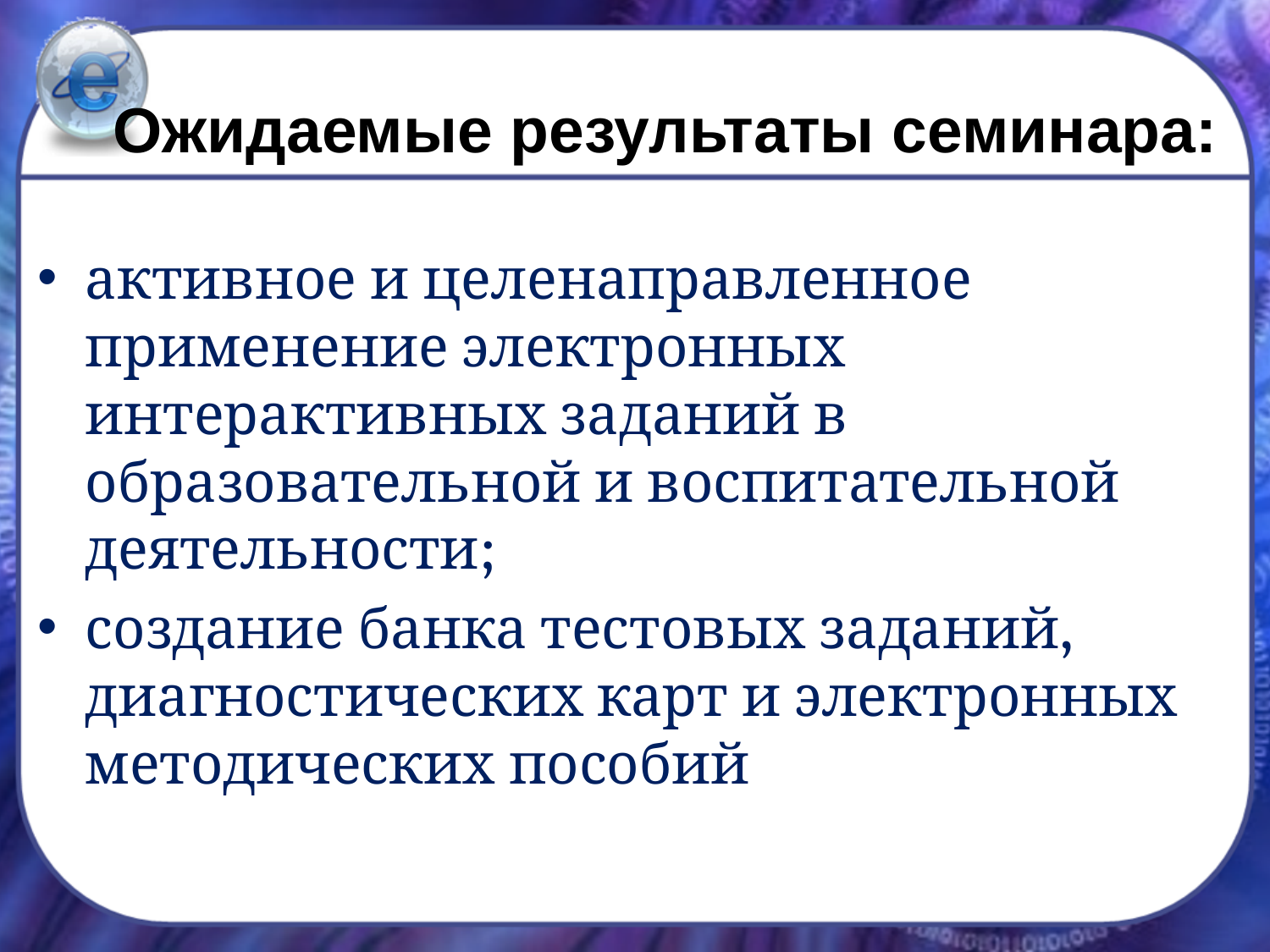

# Ожидаемые результаты cеминара:
активное и целенаправленное применение электронных интерактивных заданий в образовательной и воспитательной деятельности;
создание банка тестовых заданий, диагностических карт и электронных методических пособий